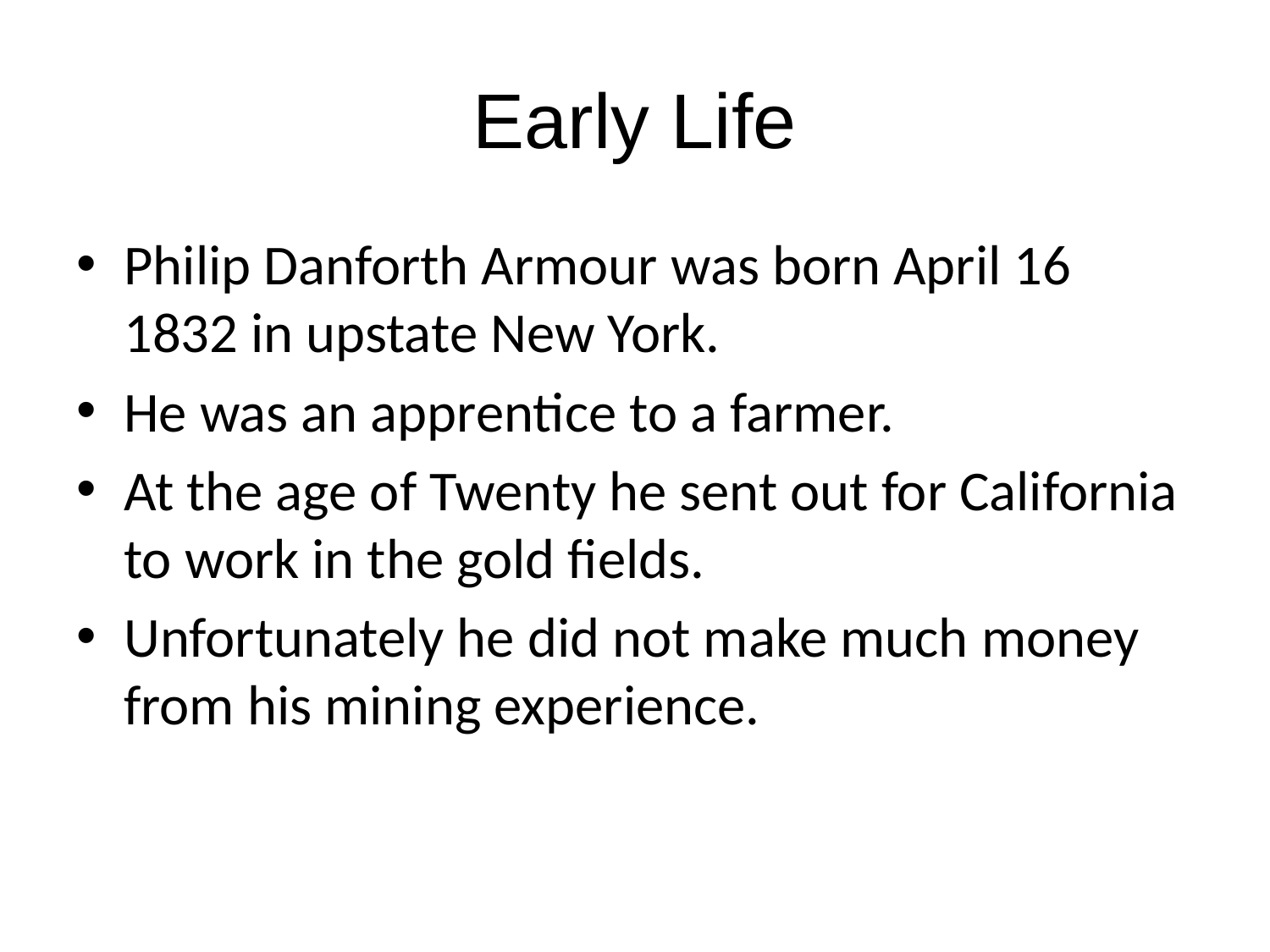

# Early Life
Philip Danforth Armour was born April 16 1832 in upstate New York.
He was an apprentice to a farmer.
At the age of Twenty he sent out for California to work in the gold fields.
Unfortunately he did not make much money from his mining experience.